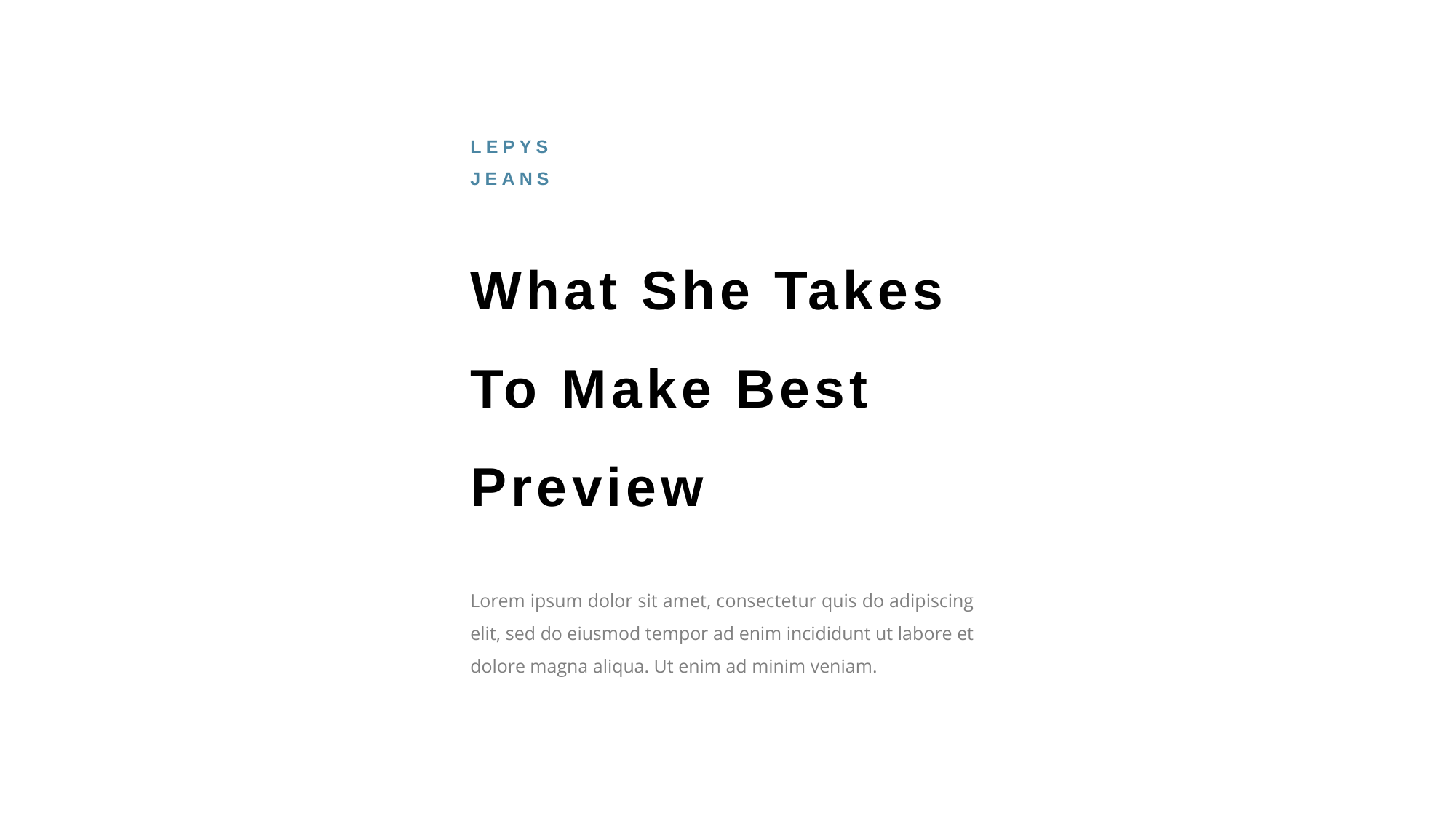

LEPYS JEANS

What She Takes To Make Best Preview

Lorem ipsum dolor sit amet, consectetur quis do adipiscing elit, sed do eiusmod tempor ad enim incididunt ut labore et dolore magna aliqua. Ut enim ad minim veniam.